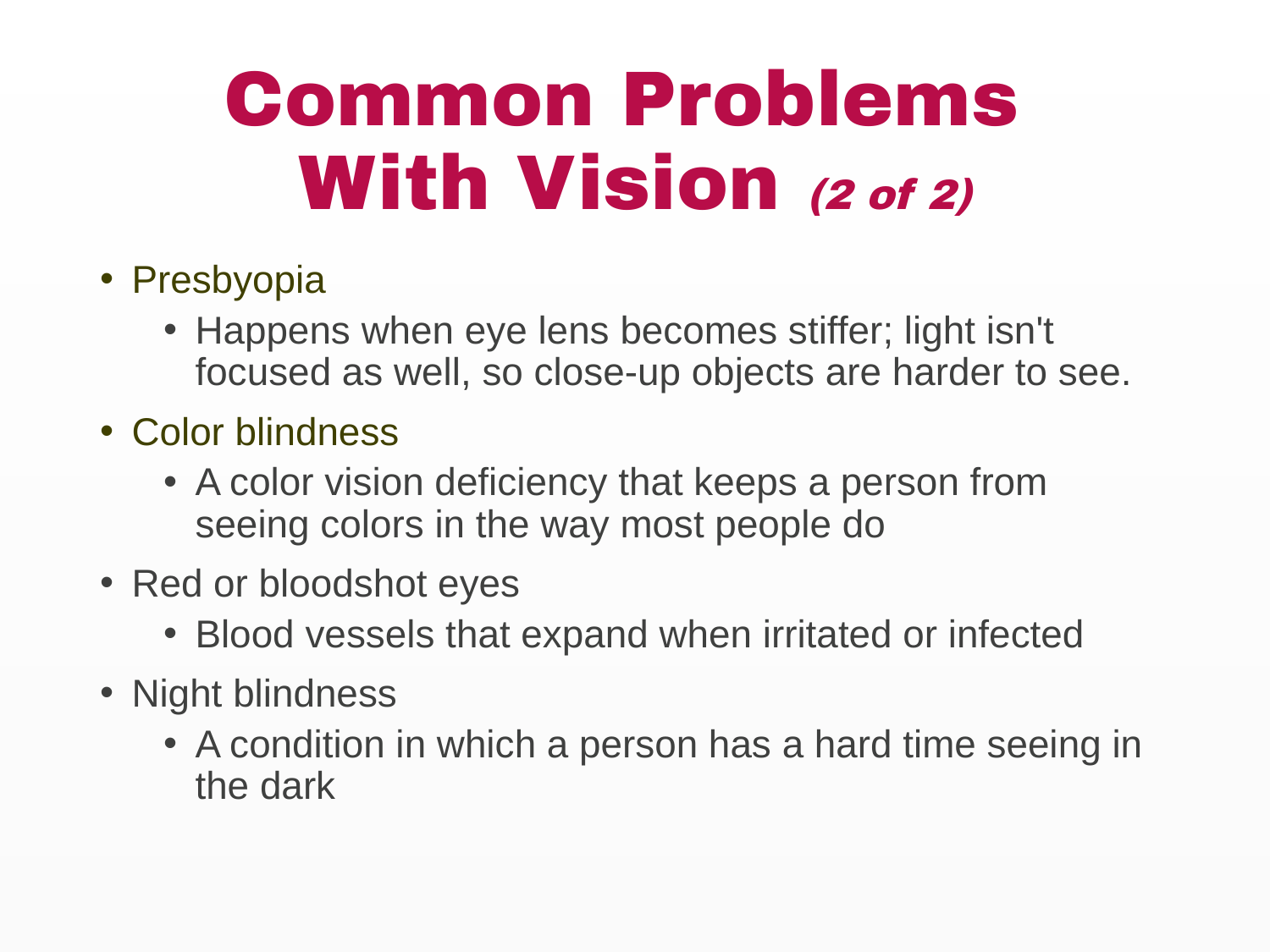

# Common Problems With Vision (2 of 2)
Presbyopia
Happens when eye lens becomes stiffer; light isn't focused as well, so close-up objects are harder to see.
Color blindness
A color vision deficiency that keeps a person from seeing colors in the way most people do
Red or bloodshot eyes
Blood vessels that expand when irritated or infected
Night blindness
A condition in which a person has a hard time seeing in the dark